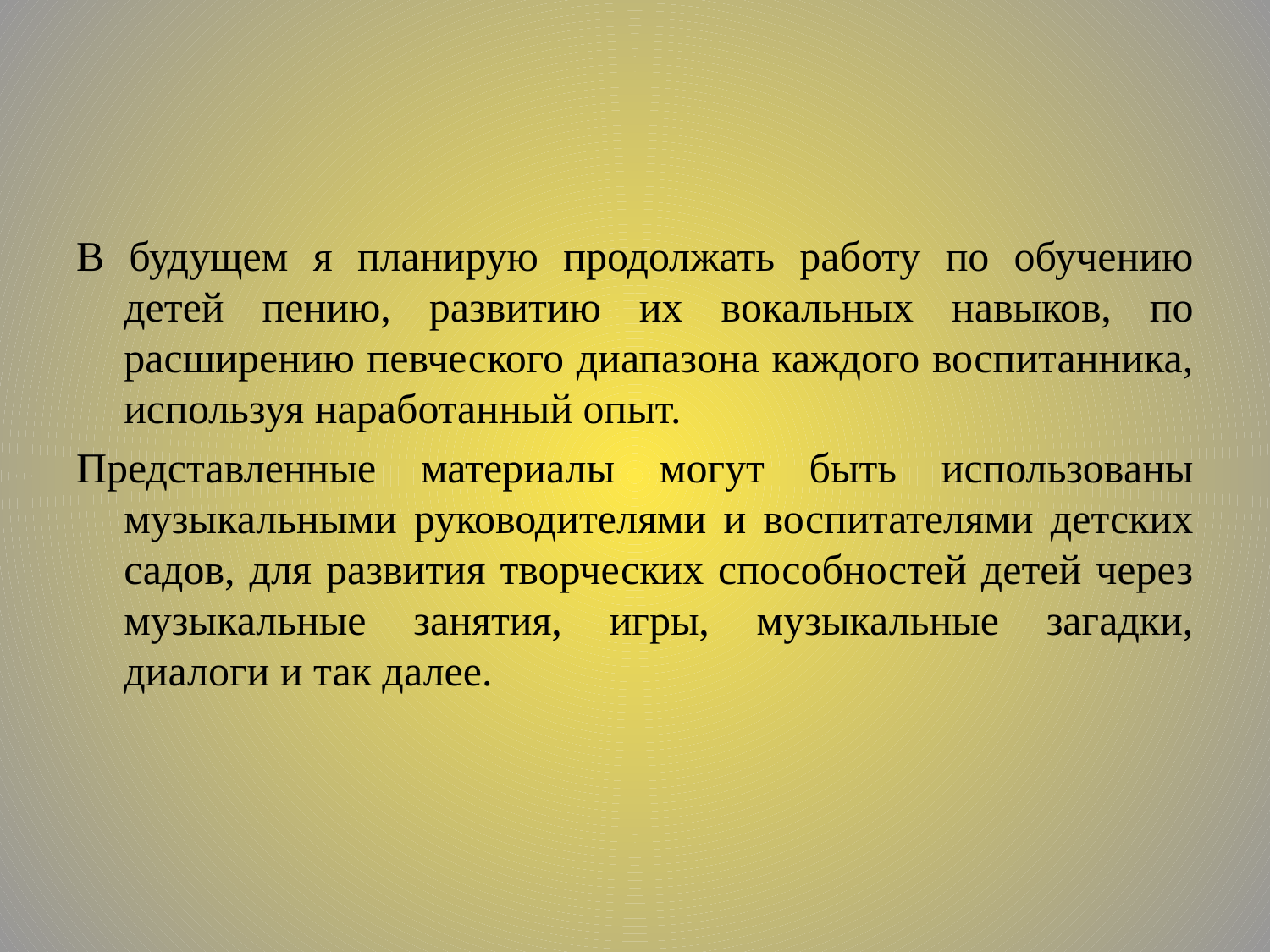

#
В будущем я планирую продолжать работу по обучению детей пению, развитию их вокальных навыков, по расширению певческого диапазона каждого воспитанника, используя наработанный опыт.
Представленные материалы могут быть использованы музыкальными руководителями и воспитателями детских садов, для развития творческих способностей детей через музыкальные занятия, игры, музыкальные загадки, диалоги и так далее.